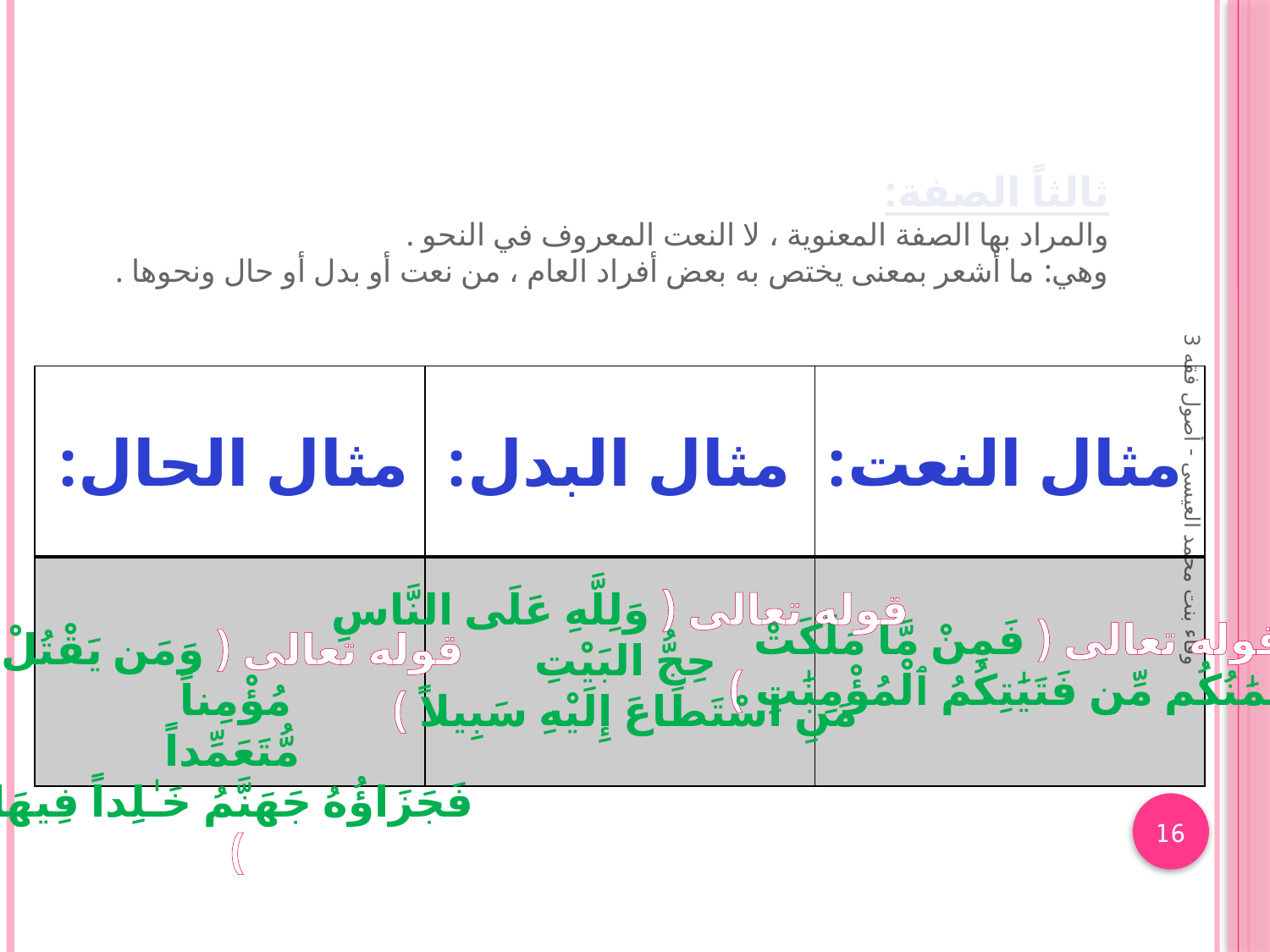

# ثالثاً الصفة: والمراد بها الصفة المعنوية ، لا النعت المعروف في النحو . وهي: ما أشعر بمعنى يختص به بعض أفراد العام ، من نعت أو بدل أو حال ونحوها .
|  |  |  |
| --- | --- | --- |
|  |  |  |
مثال الحال:
مثال البدل:
مثال النعت:
وفاء بنت محمد العيسى - أصول فقه 3
 قوله تعالى ( ‏وَلِلَّهِ عَلَى النَّاسِ
 حِجُّ البَيْتِ
مَنِ اسْتَطَاعَ إِلَيْهِ سَبِيلاً )

قوله تعالى ( فَمِنْ مَّا مَلَكَتْ
أَيْمَٰنُكُم مِّن فَتَيَٰتِكُمُ ٱلْمُؤْمِنَٰتِ )
 قوله تعالى ( وَمَن يَقْتُلْ مُؤْمِناً
 مُّتَعَمِّداً
 فَجَزَاؤُهُ جَهَنَّمُ خَـٰلِداً فِيهَا )
16